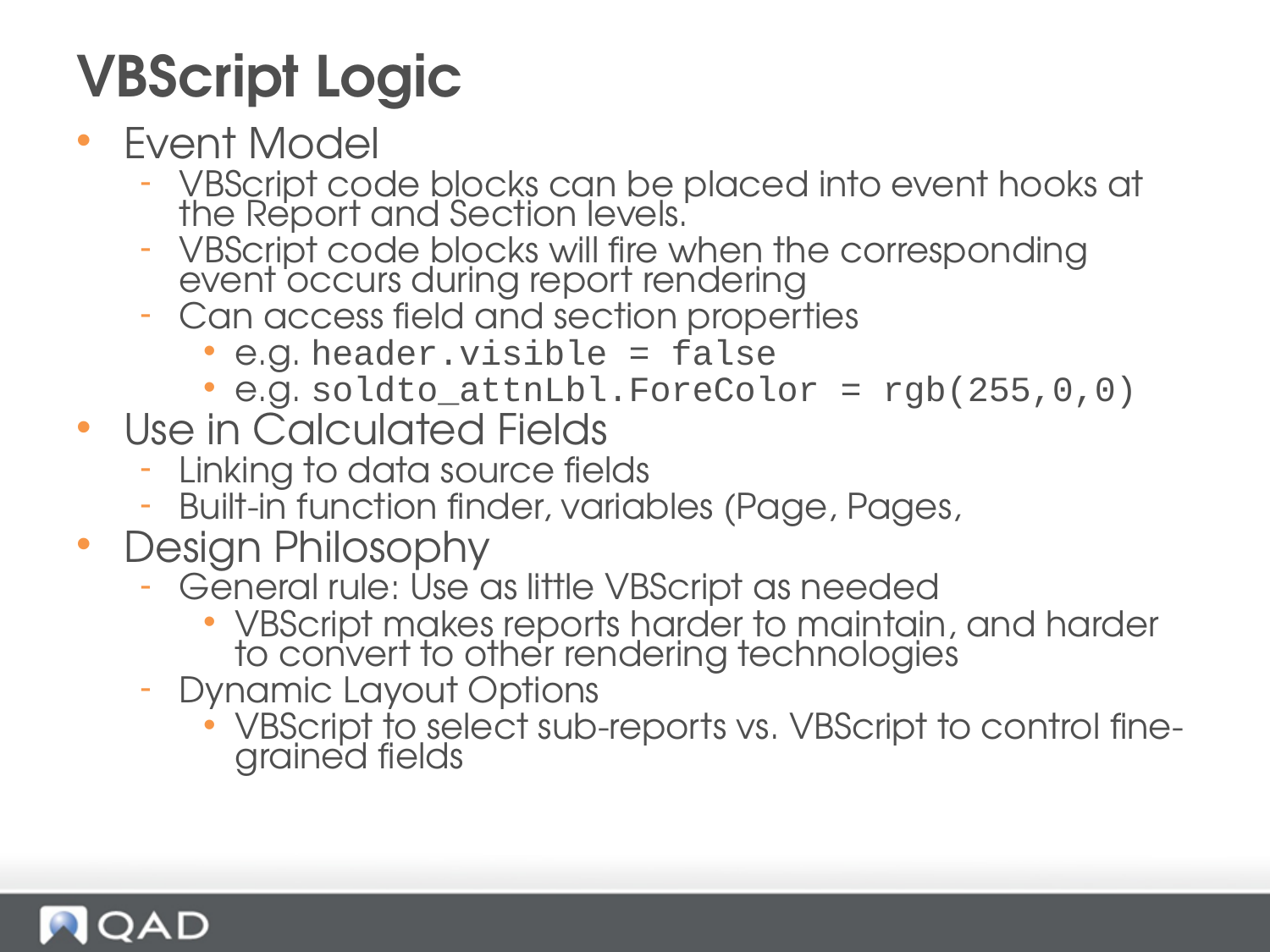

# VBScript Logic
Event Model
VBScript code blocks can be placed into event hooks at the Report and Section levels.
VBScript code blocks will fire when the corresponding event occurs during report rendering
Can access field and section properties
e.g. header.visible = false
e.g. soldto_attnLbl.ForeColor = rgb(255,0,0)
Use in Calculated Fields
Linking to data source fields
Built-in function finder, variables (Page, Pages,
Design Philosophy
General rule: Use as little VBScript as needed
VBScript makes reports harder to maintain, and harder to convert to other rendering technologies
Dynamic Layout Options
VBScript to select sub-reports vs. VBScript to control fine-grained fields